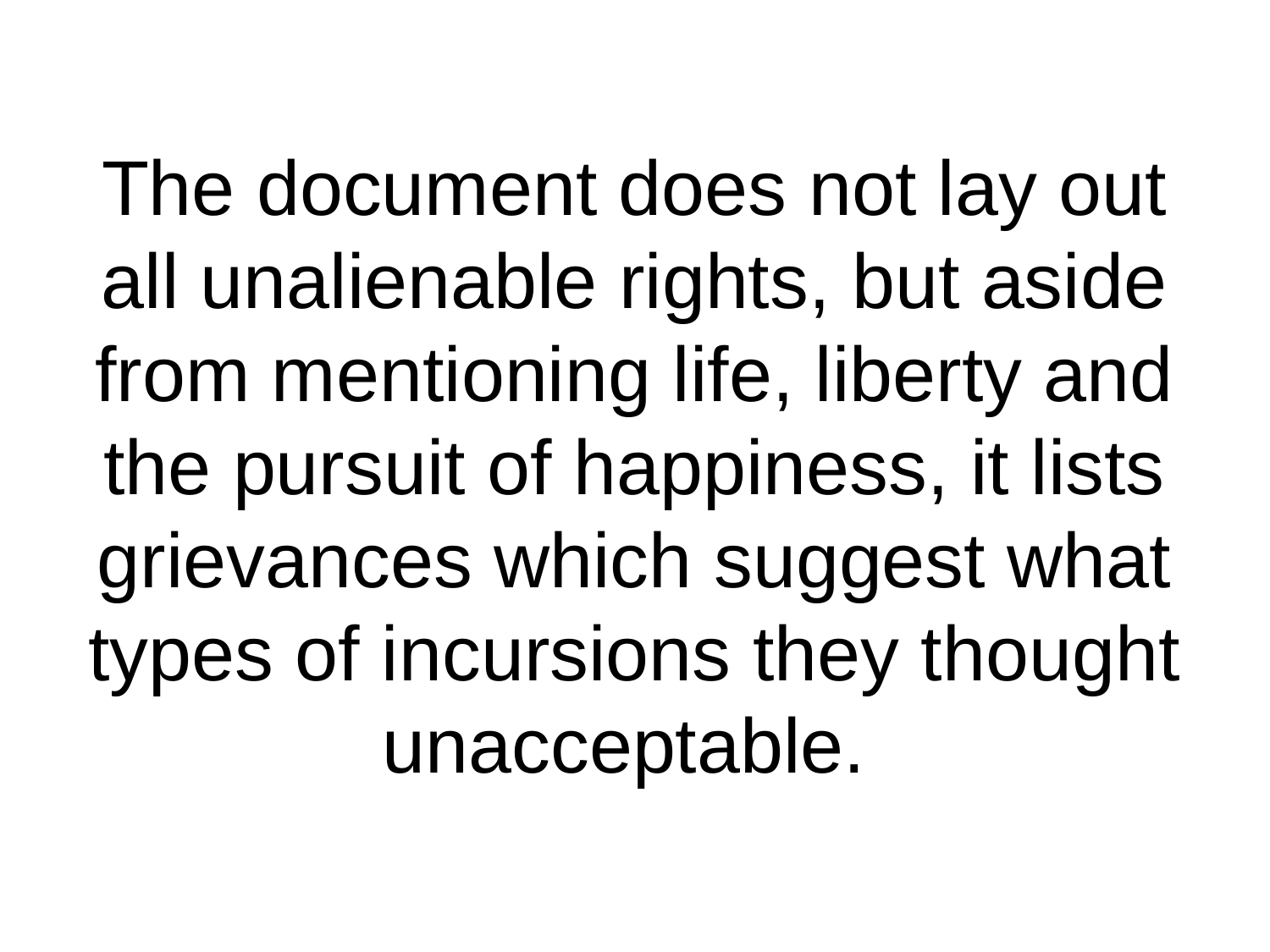

# The document does not lay out all unalienable rights, but aside from mentioning life, liberty and the pursuit of happiness, it lists grievances which suggest what types of incursions they thought unacceptable.